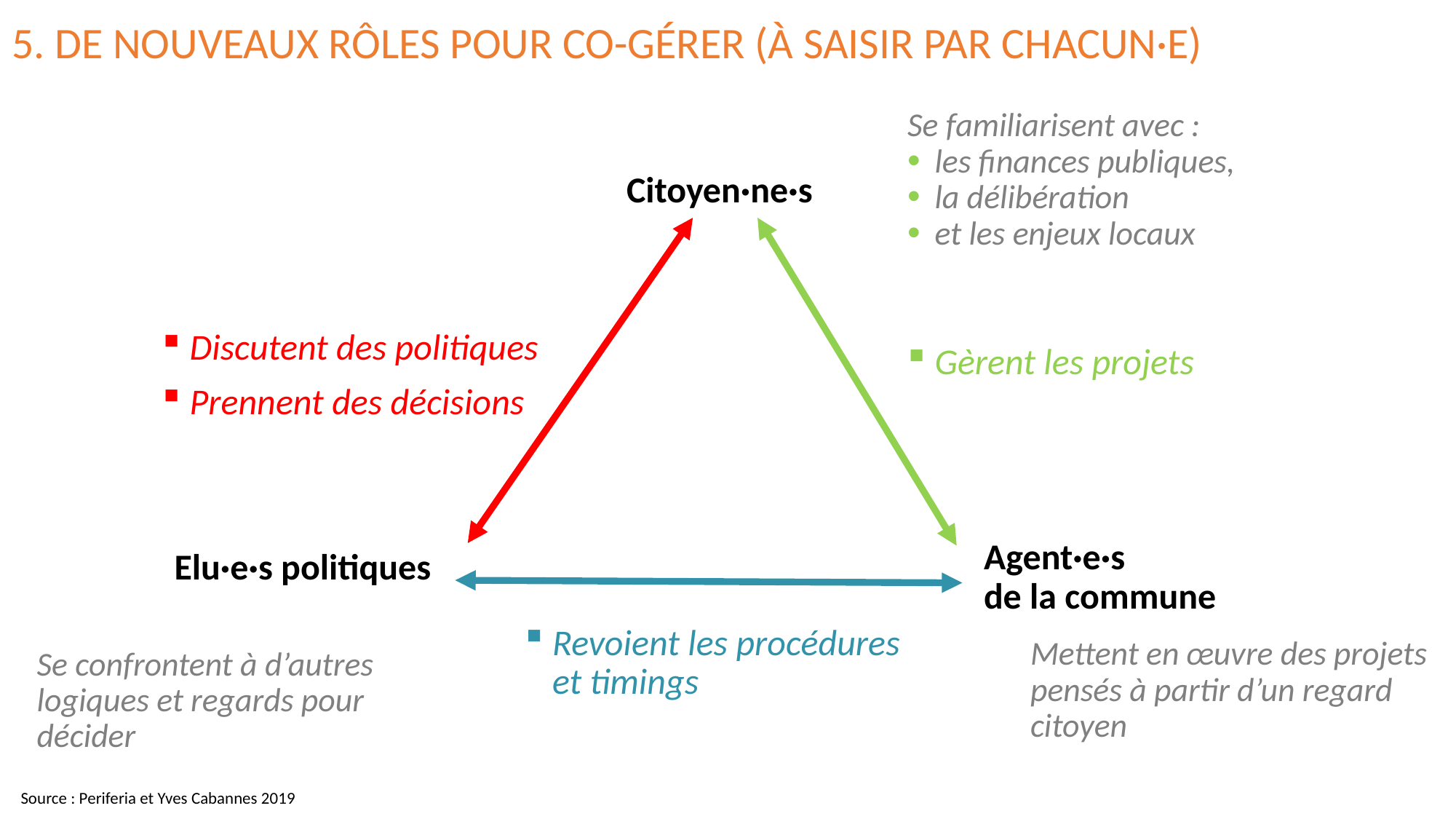

# 5. De nouveaux rôles pour co-gérer (à saisir par chacun·e)
Se familiarisent avec :
les finances publiques,
la délibération
et les enjeux locaux

Citoyen·ne·s

Discutent des politiques
Prennent des décisions

Gèrent les projets

Agent·e·s             de la commune

Elu·e·s politiques

Revoient les procédures et timings
Mettent en œuvre des projets pensés à partir d’un regard citoyen

Se confrontent à d’autres logiques et regards pour décider

Source : Periferia et Yves Cabannes 2019